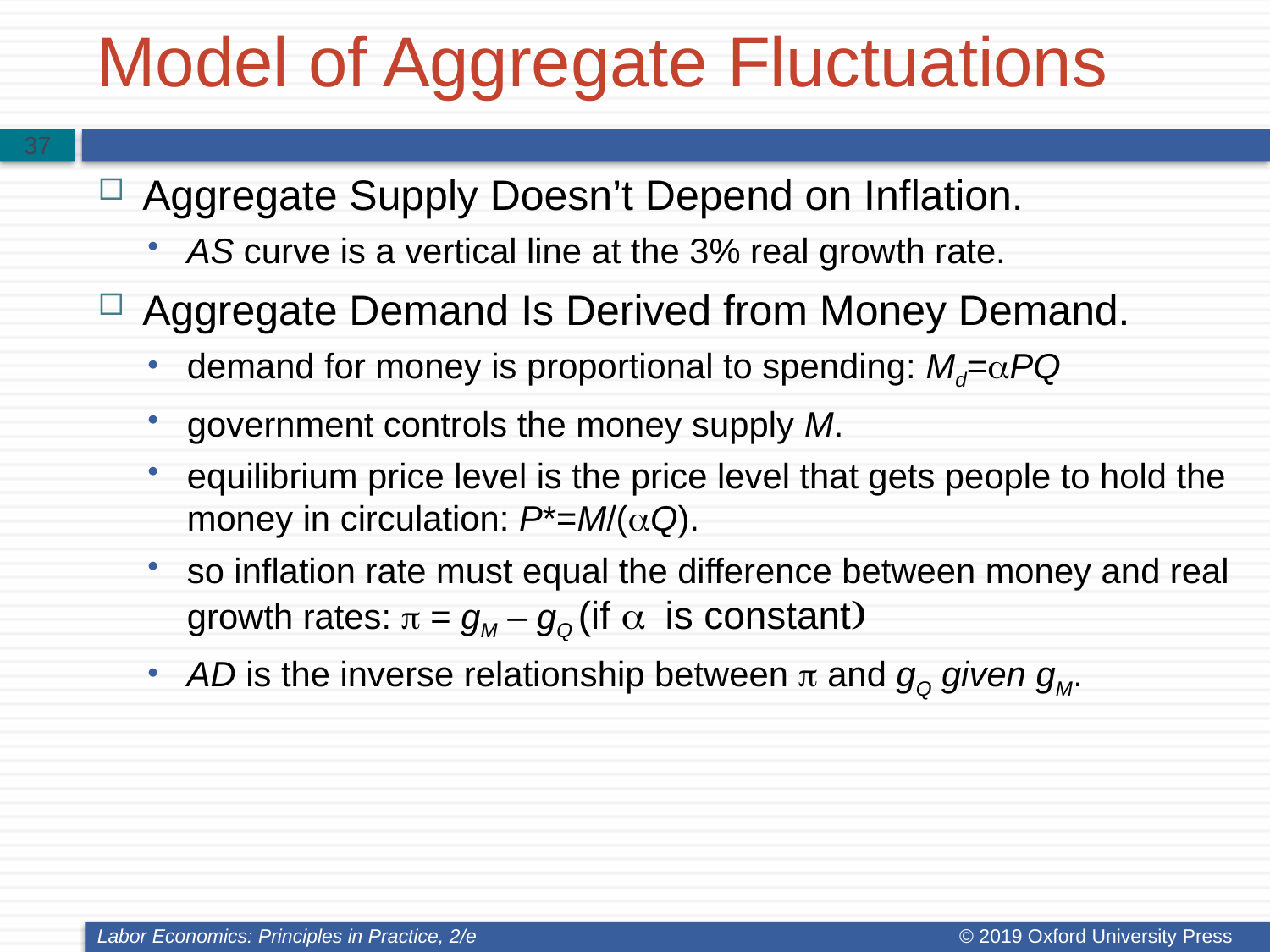

# Model of Aggregate Fluctuations
37
Aggregate Supply Doesn’t Depend on Inflation.
AS curve is a vertical line at the 3% real growth rate.
Aggregate Demand Is Derived from Money Demand.
demand for money is proportional to spending: Md=αPQ
government controls the money supply M.
equilibrium price level is the price level that gets people to hold the money in circulation: P*=M/(αQ).
so inflation rate must equal the difference between money and real growth rates: π = gM – gQ (if α is constant)
AD is the inverse relationship between π and gQ given gM.

Labor Economics: Principles in Practice, 2/e
© 2019 Oxford University Press